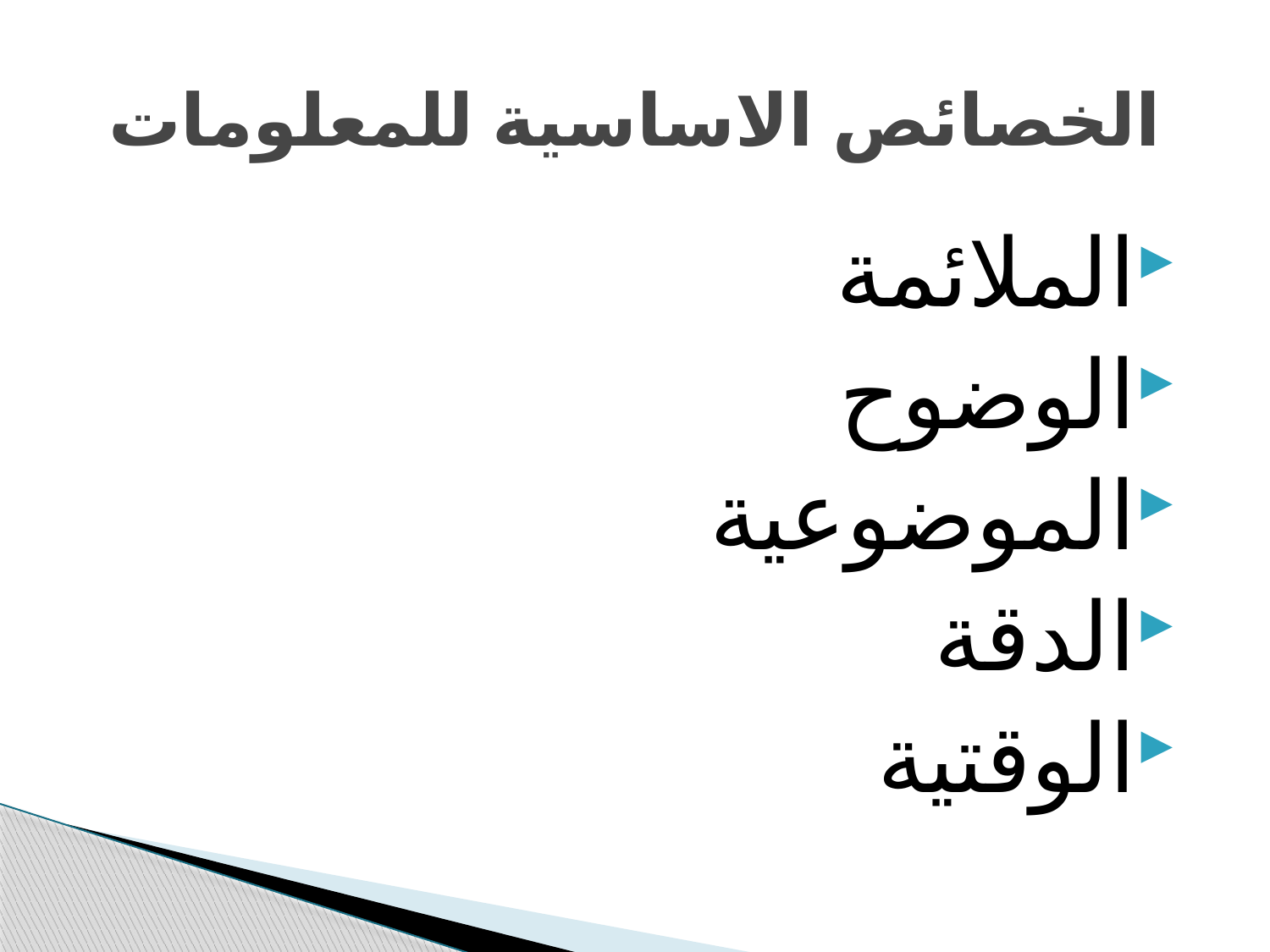

# الخصائص الاساسية للمعلومات
الملائمة
الوضوح
الموضوعية
الدقة
الوقتية